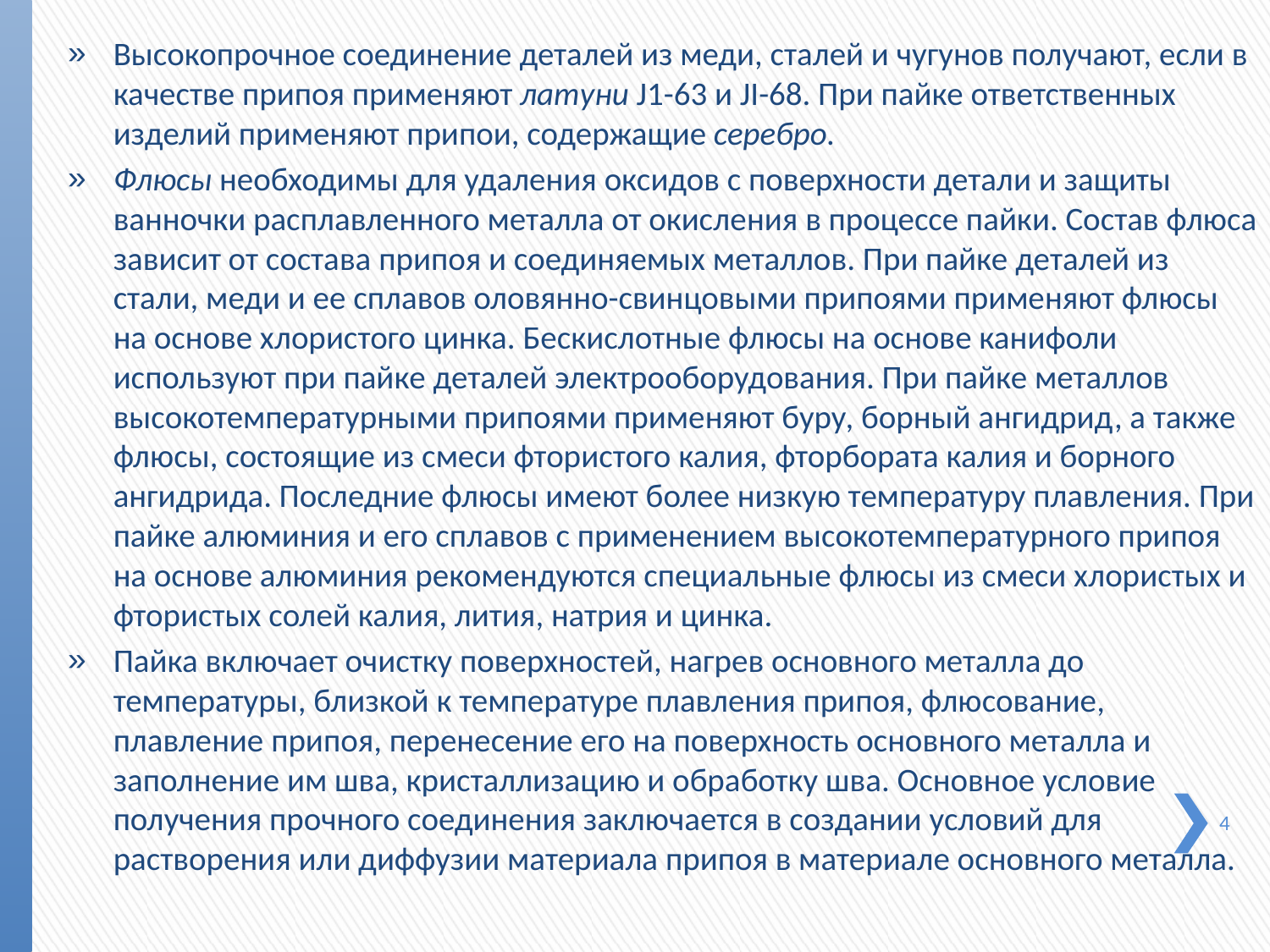

Высокопрочное соединение деталей из меди, сталей и чугунов получают, если в качестве припоя применяют латуни J1-63 и JI-68. При пайке ответственных изделий применяют припои, содержащие серебро.
Флюсы необходимы для удаления оксидов с поверхности детали и защиты ванночки расплавленного металла от окисле­ния в процессе пайки. Состав флюса зависит от состава при­поя и соединяемых металлов. При пайке деталей из стали, ме­ди и ее сплавов оловянно-свинцовыми припоями применяют флюсы на основе хлористого цинка. Бескислотные флюсы на основе канифоли используют при пайке деталей электрообо­рудования. При пайке металлов высокотемпературными при­поями применяют буру, борный ангидрид, а также флюсы, состоящие из смеси фтористого калия, фторбората калия и борного ангидрида. Последние флюсы имеют более низкую температуру плавления. При пайке алюминия и его сплавов с применением высокотемпературного припоя на основе алю­миния рекомендуются специальные флюсы из смеси хлори­стых и фтористых солей калия, лития, натрия и цинка.
Пайка включает очистку поверхностей, нагрев основного металла до температуры, близкой к температуре плавления припоя, флюсование, плавление припоя, перенесение его на поверхность основного металла и заполнение им шва, кри­сталлизацию и обработку шва. Основное условие получения прочного соединения заключается в создании условий для растворения или диффузии материала припоя в материале ос­новного металла.

4